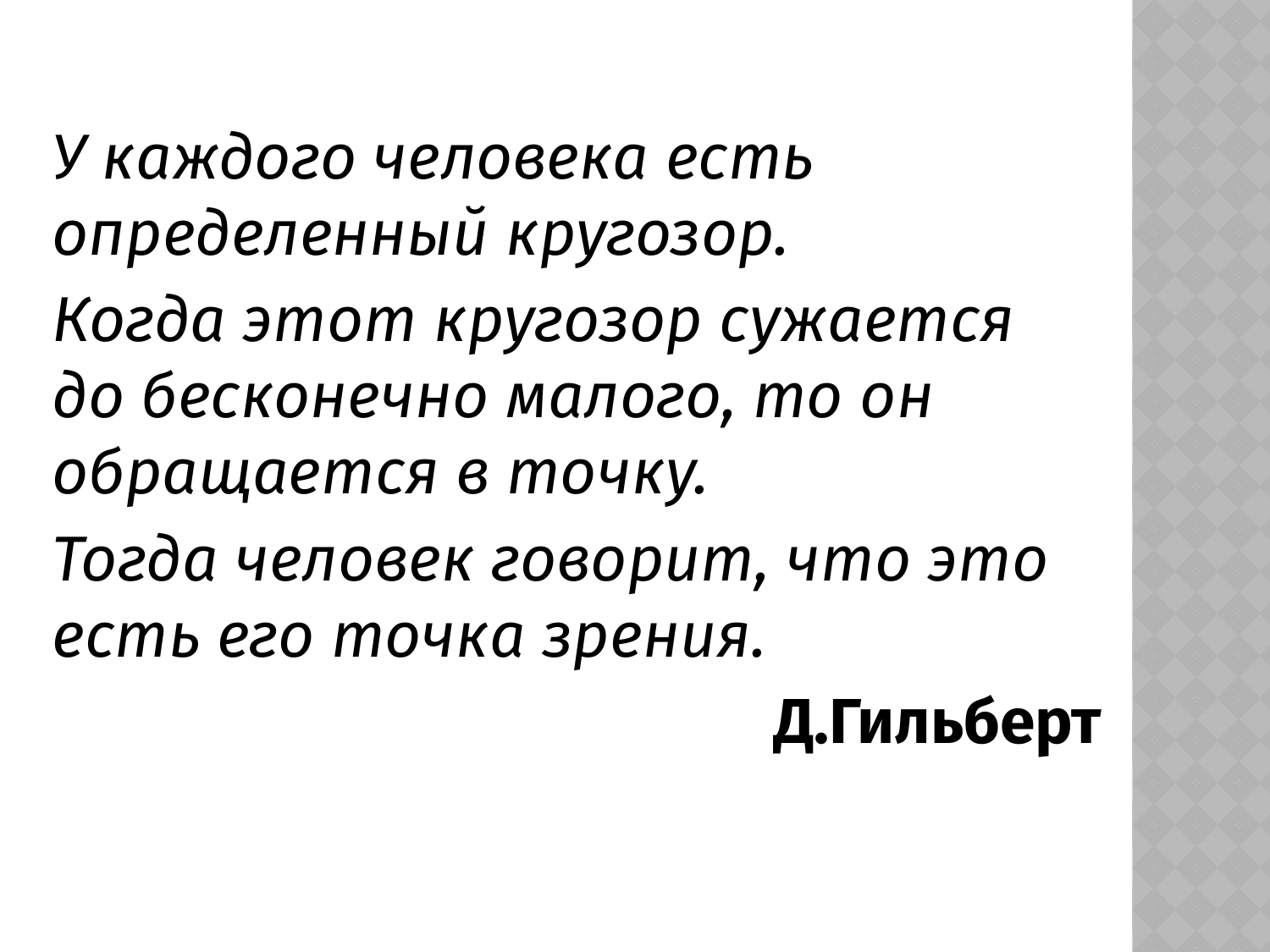

У каждого человека есть определенный кругозор.
Когда этот кругозор сужается до бесконечно малого, то он обращается в точку.
Тогда человек говорит, что это есть его точка зрения.
Д.Гильберт